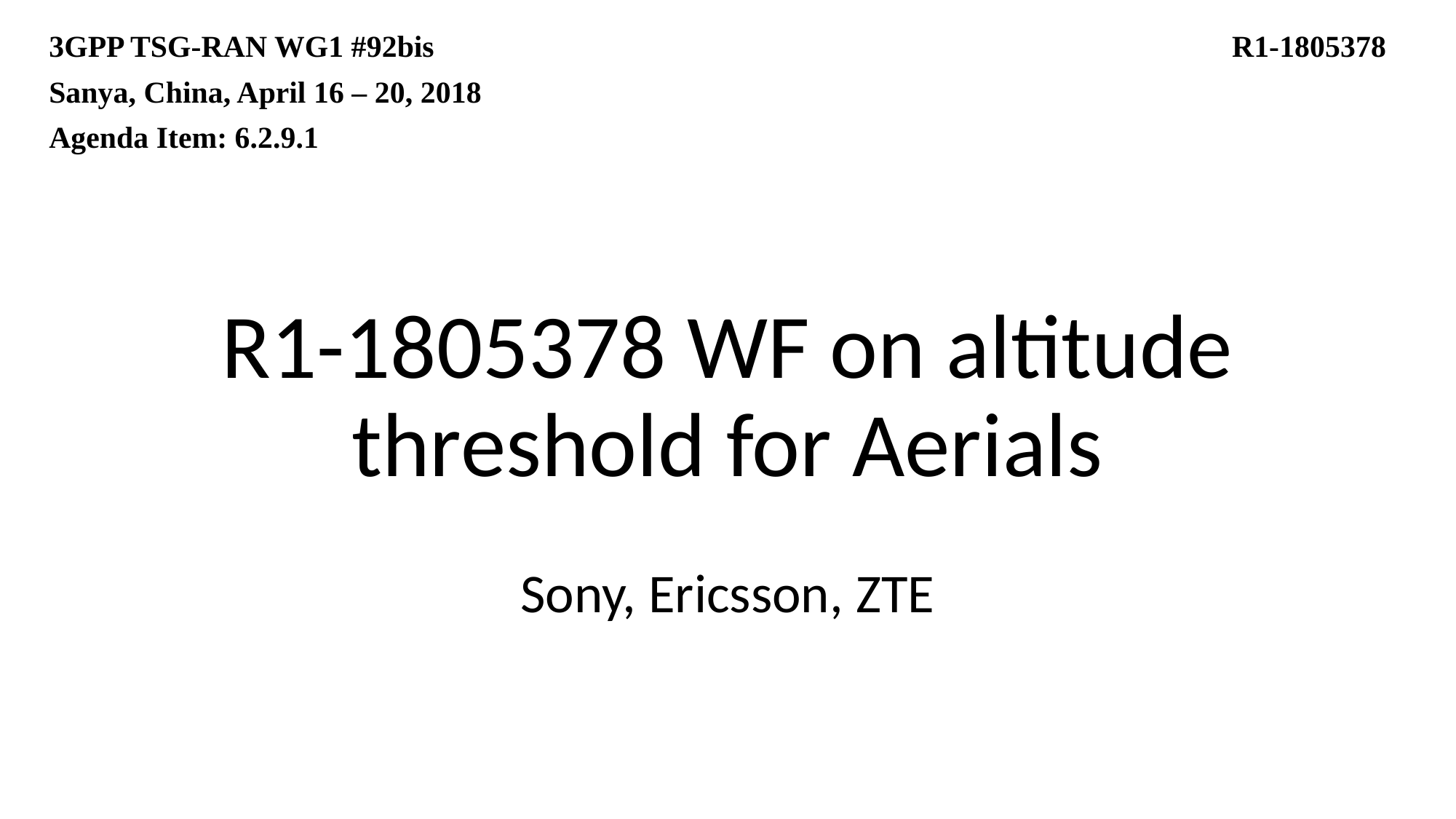

3GPP TSG-RAN WG1 #92bis					            R1-1805378
Sanya, China, April 16 – 20, 2018
Agenda Item: 6.2.9.1
# R1-1805378 WF on altitude threshold for Aerials
Sony, Ericsson, ZTE